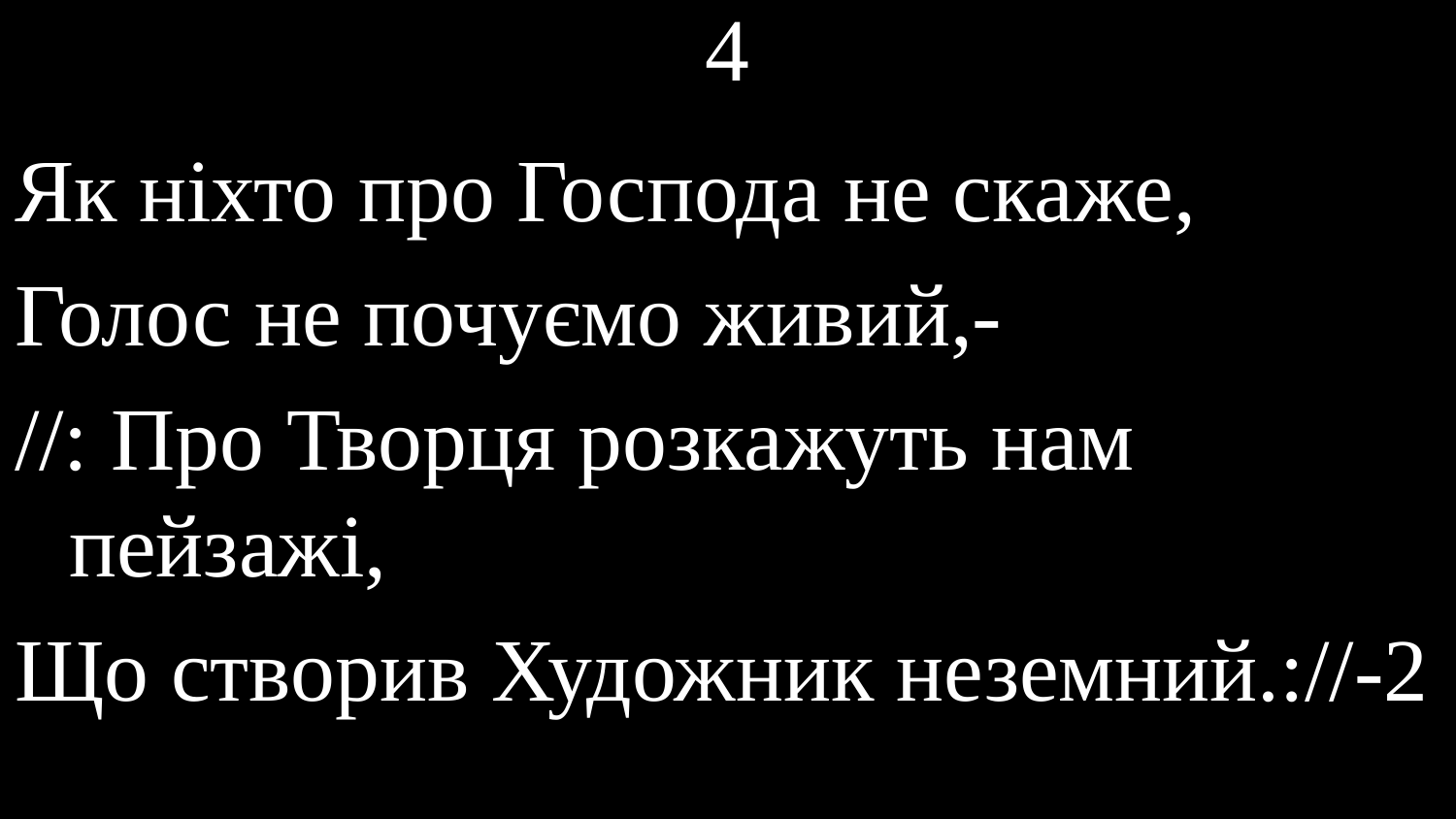

# 4
Як ніхто про Господа не скаже,
Голос не почуємо живий,-
//: Про Творця розкажуть нам пейзажі,
Що створив Художник неземний.://-2